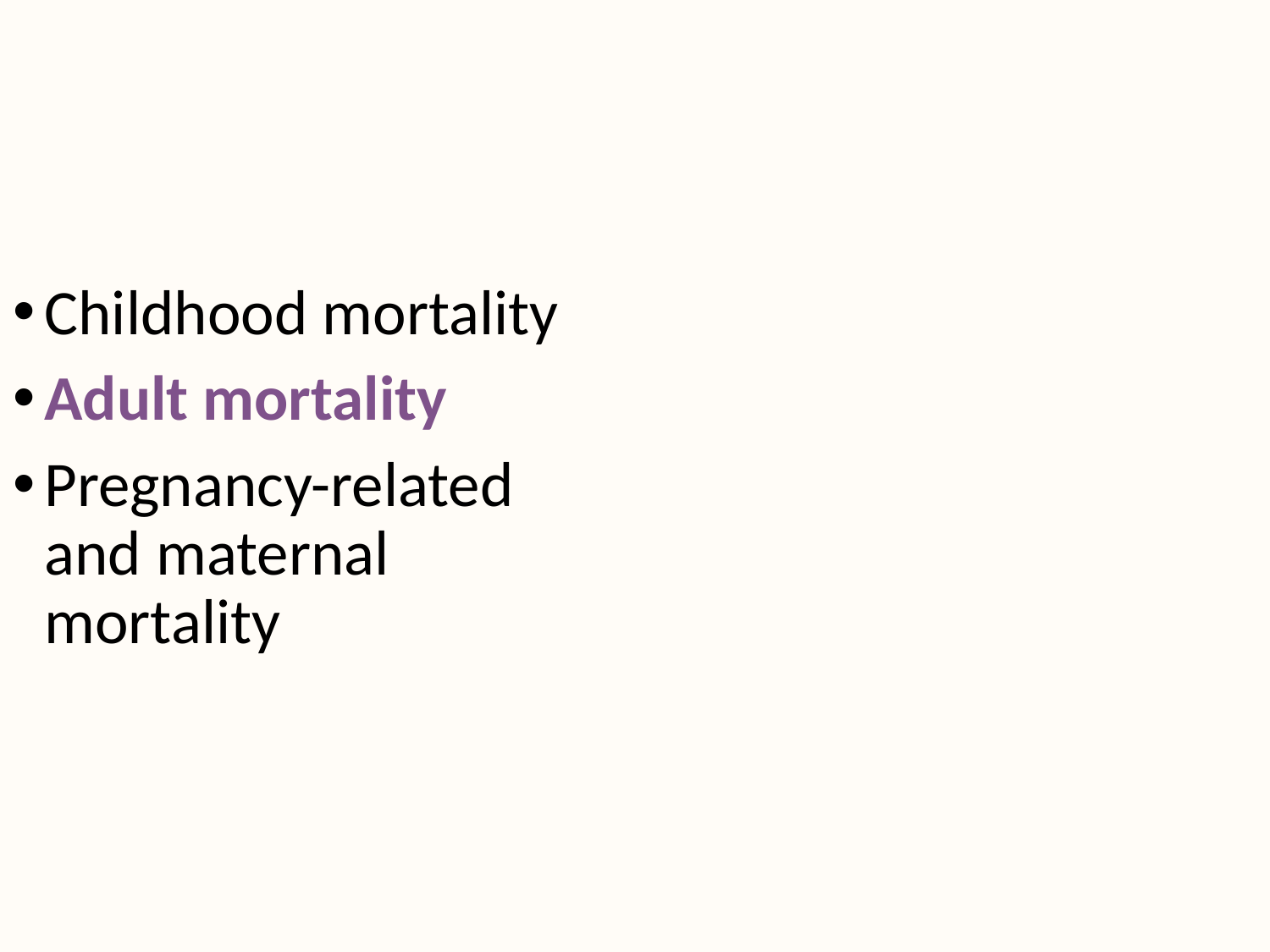

Childhood mortality
Adult mortality
Pregnancy-related and maternal mortality